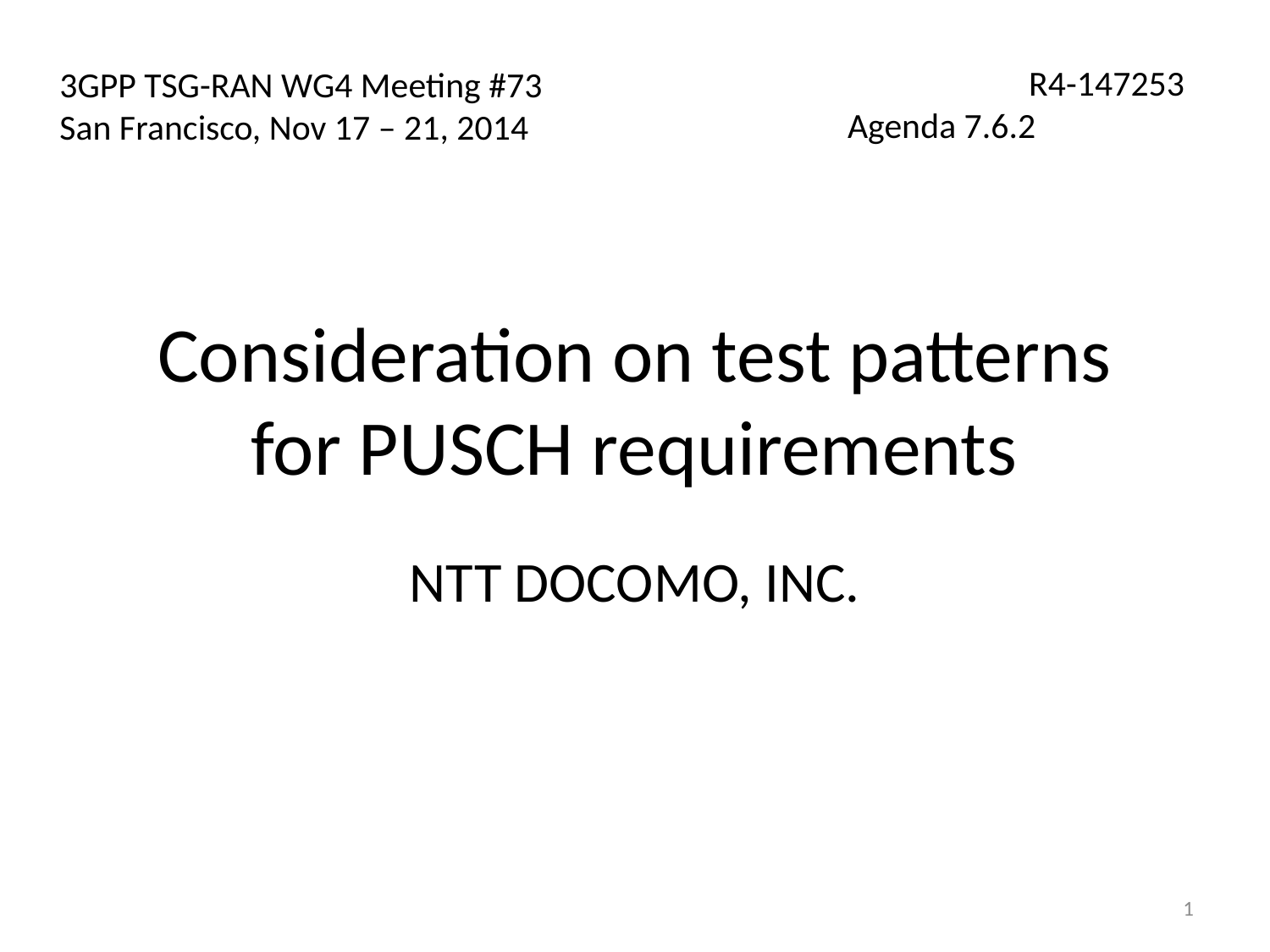

R4-147253
Agenda 7.6.2
3GPP TSG-RAN WG4 Meeting #73
San Francisco, Nov 17 – 21, 2014
# Consideration on test patterns for PUSCH requirements
NTT DOCOMO, INC.
1